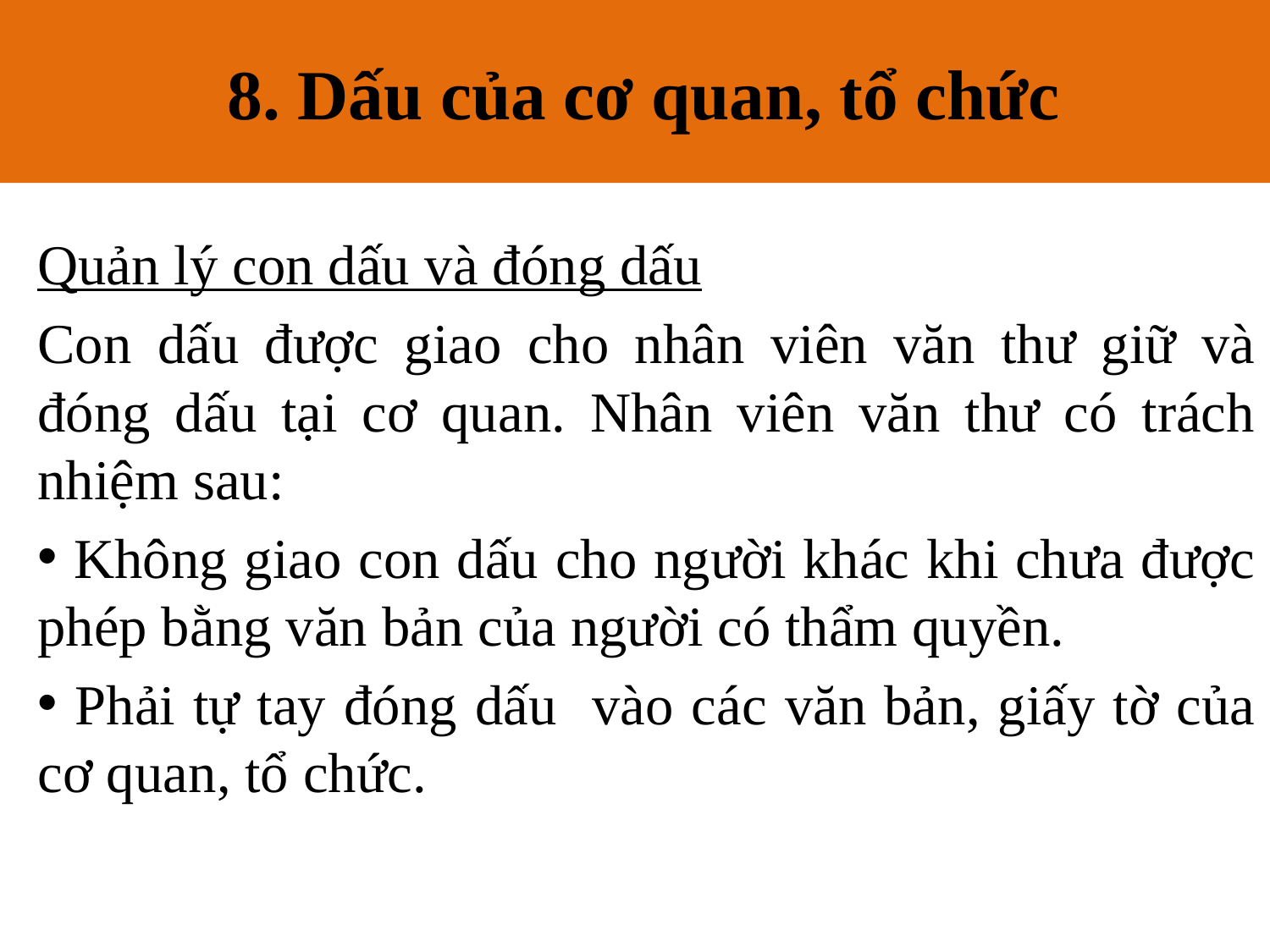

8. Dấu của cơ quan, tổ chức
# 8. Dấu của cơ quan, tổ chức
Quản lý con dấu và đóng dấu
Con dấu được giao cho nhân viên văn thư giữ và đóng dấu tại cơ quan. Nhân viên văn thư có trách nhiệm sau:
 Không giao con dấu cho người khác khi chưa được phép bằng văn bản của người có thẩm quyền.
 Phải tự tay đóng dấu  vào các văn bản, giấy tờ của cơ quan, tổ chức.